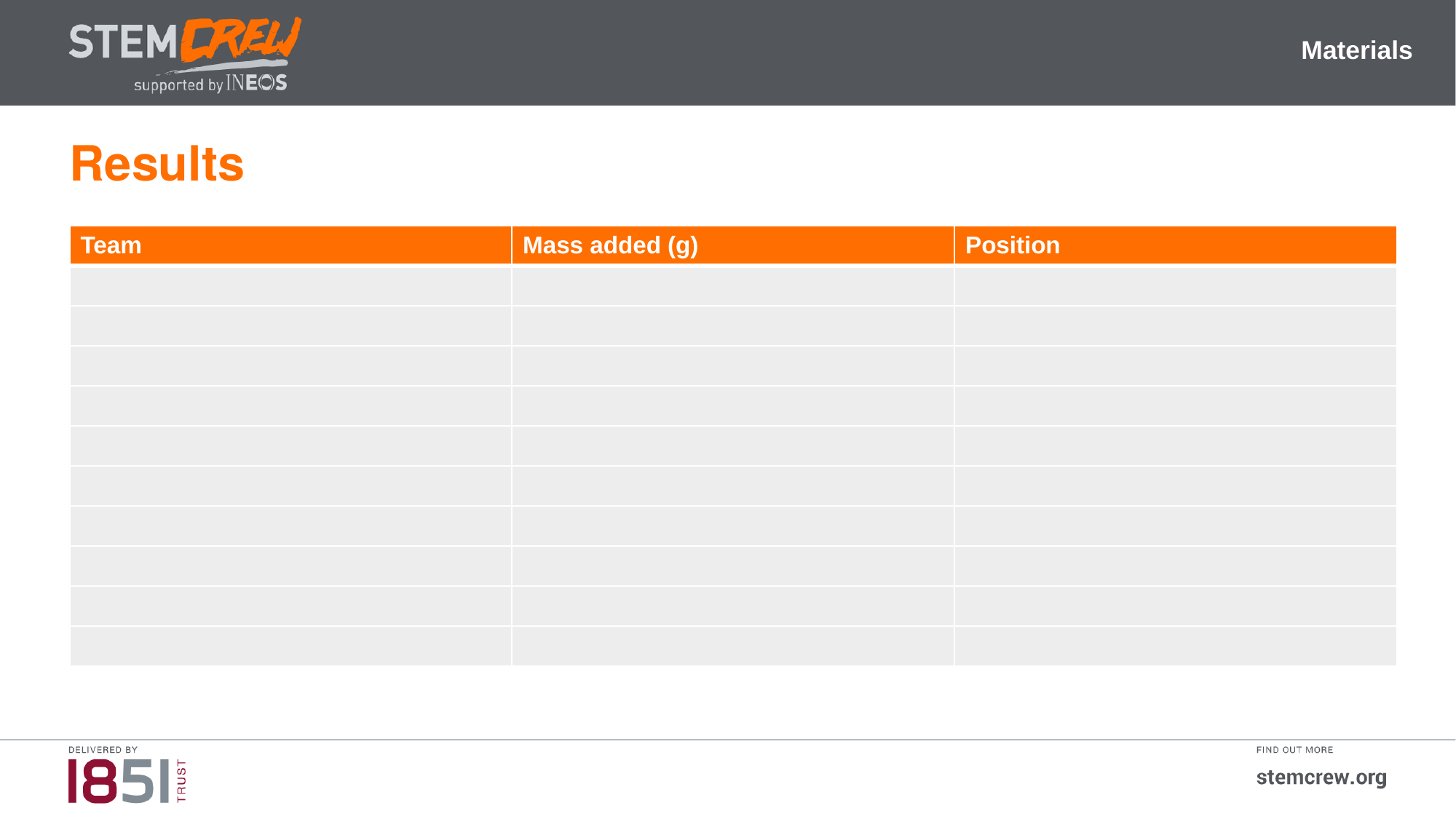

Materials
Results
| Team | Mass added (g) | Position |
| --- | --- | --- |
|  |  |  |
|  |  |  |
|  |  |  |
|  |  |  |
|  |  |  |
|  |  |  |
|  |  |  |
|  |  |  |
|  |  |  |
|  |  |  |